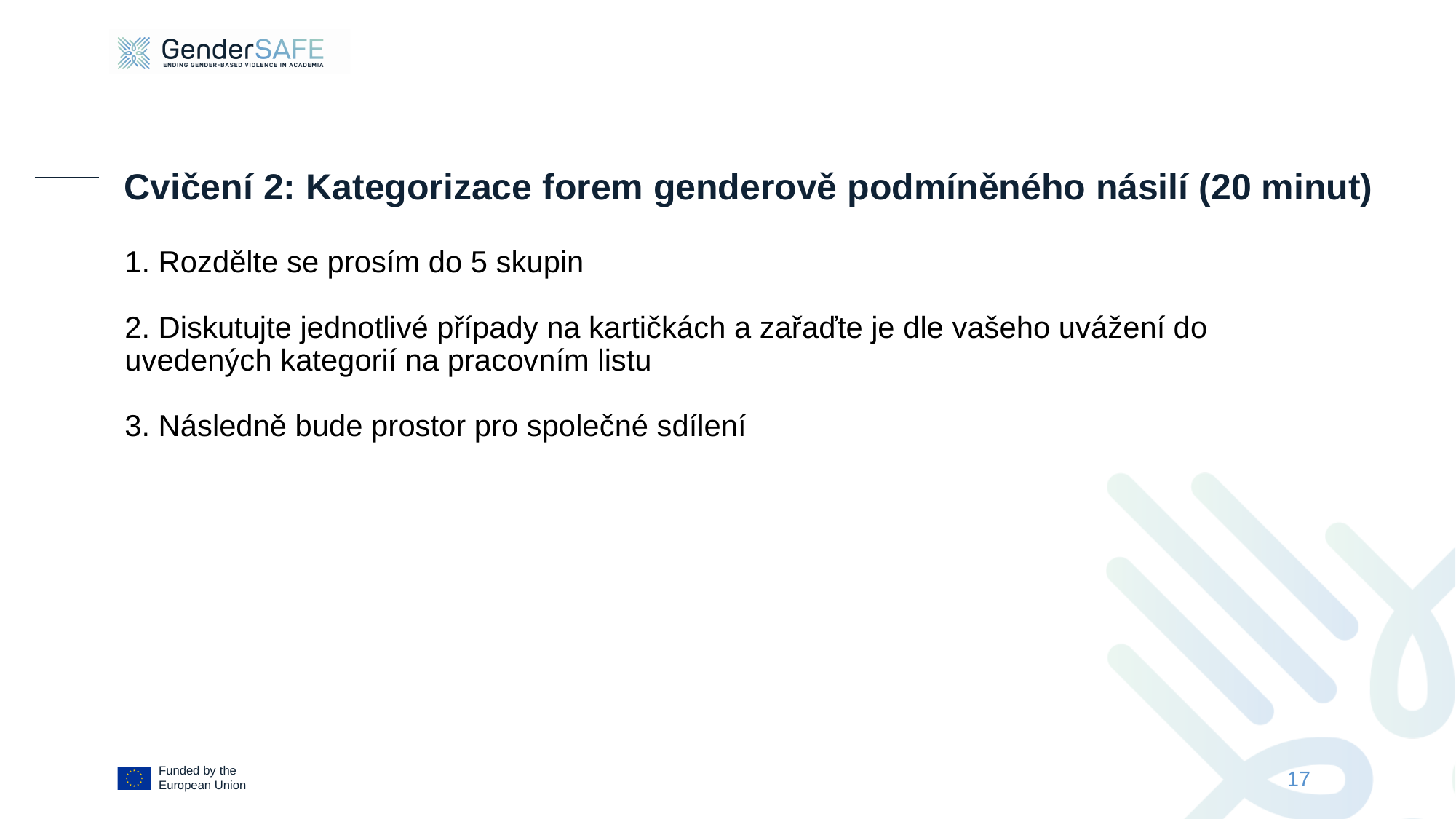

Cvičení 2: Kategorizace forem genderově podmíněného násilí (20 minut)
# 1. Rozdělte se prosím do 5 skupin 2. Diskutujte jednotlivé případy na kartičkách a zařaďte je dle vašeho uvážení do uvedených kategorií na pracovním listu 3. Následně bude prostor pro společné sdílení
17